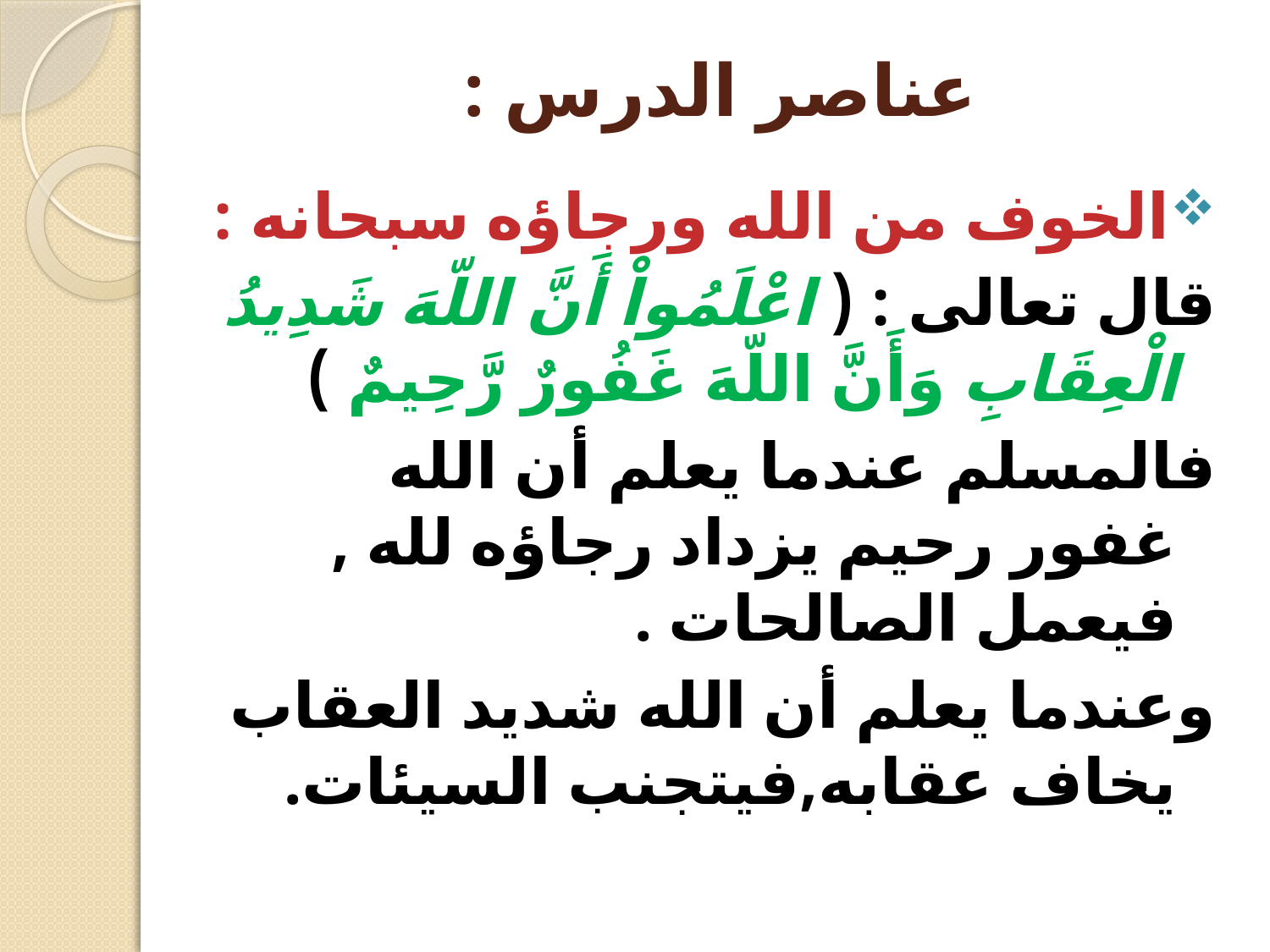

# عناصر الدرس :
الخوف من الله ورجاؤه سبحانه :
قال تعالى : ( اعْلَمُواْ أَنَّ اللّهَ شَدِيدُ الْعِقَابِ وَأَنَّ اللّهَ غَفُورٌ رَّحِيمٌ )
فالمسلم عندما يعلم أن الله غفور رحيم يزداد رجاؤه لله , فيعمل الصالحات .
وعندما يعلم أن الله شديد العقاب يخاف عقابه,فيتجنب السيئات.